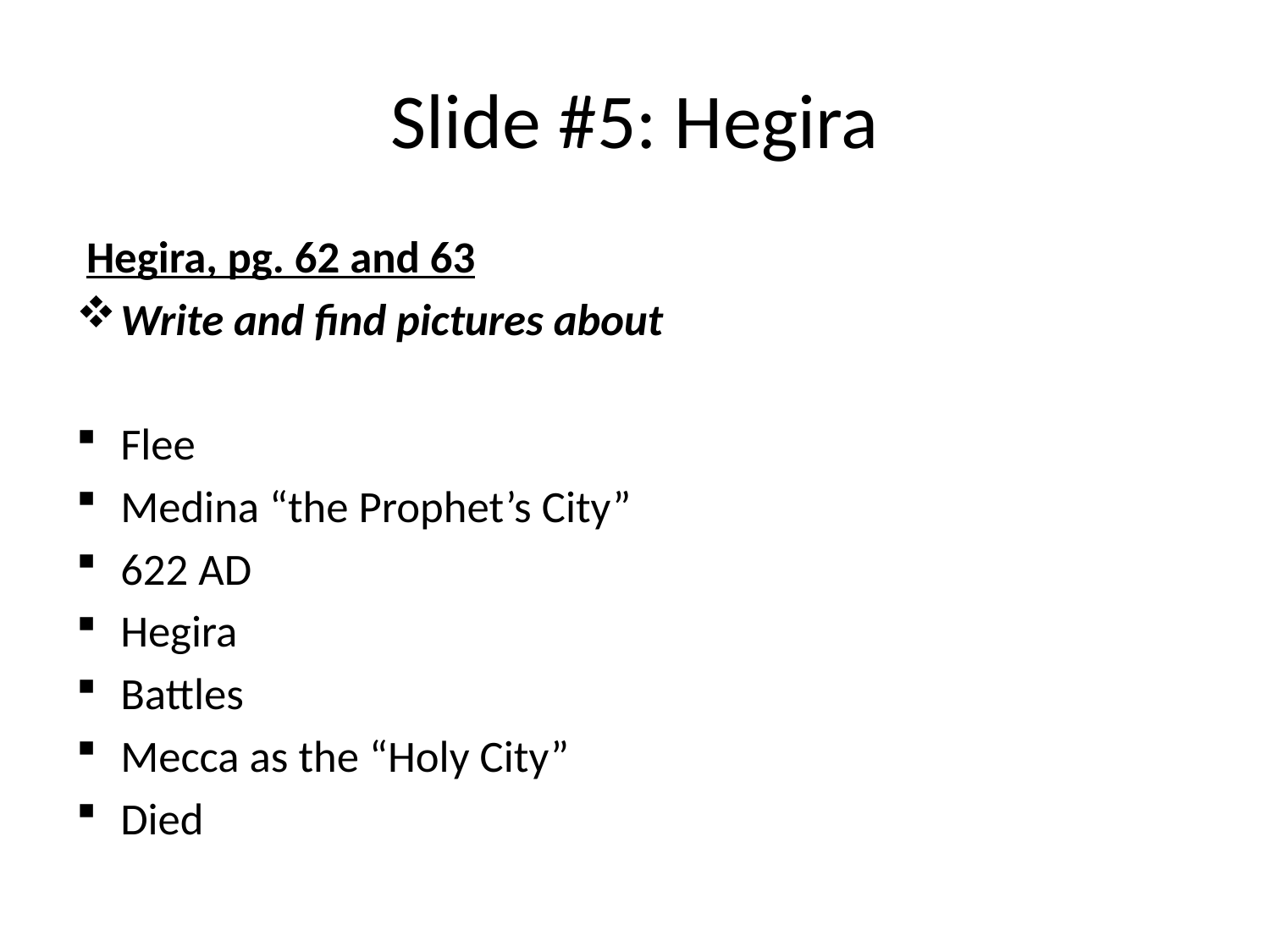

# Slide #5: Hegira
 Hegira, pg. 62 and 63
Write and find pictures about

Flee
Medina “the Prophet’s City”
622 AD
Hegira
Battles
Mecca as the “Holy City”
Died